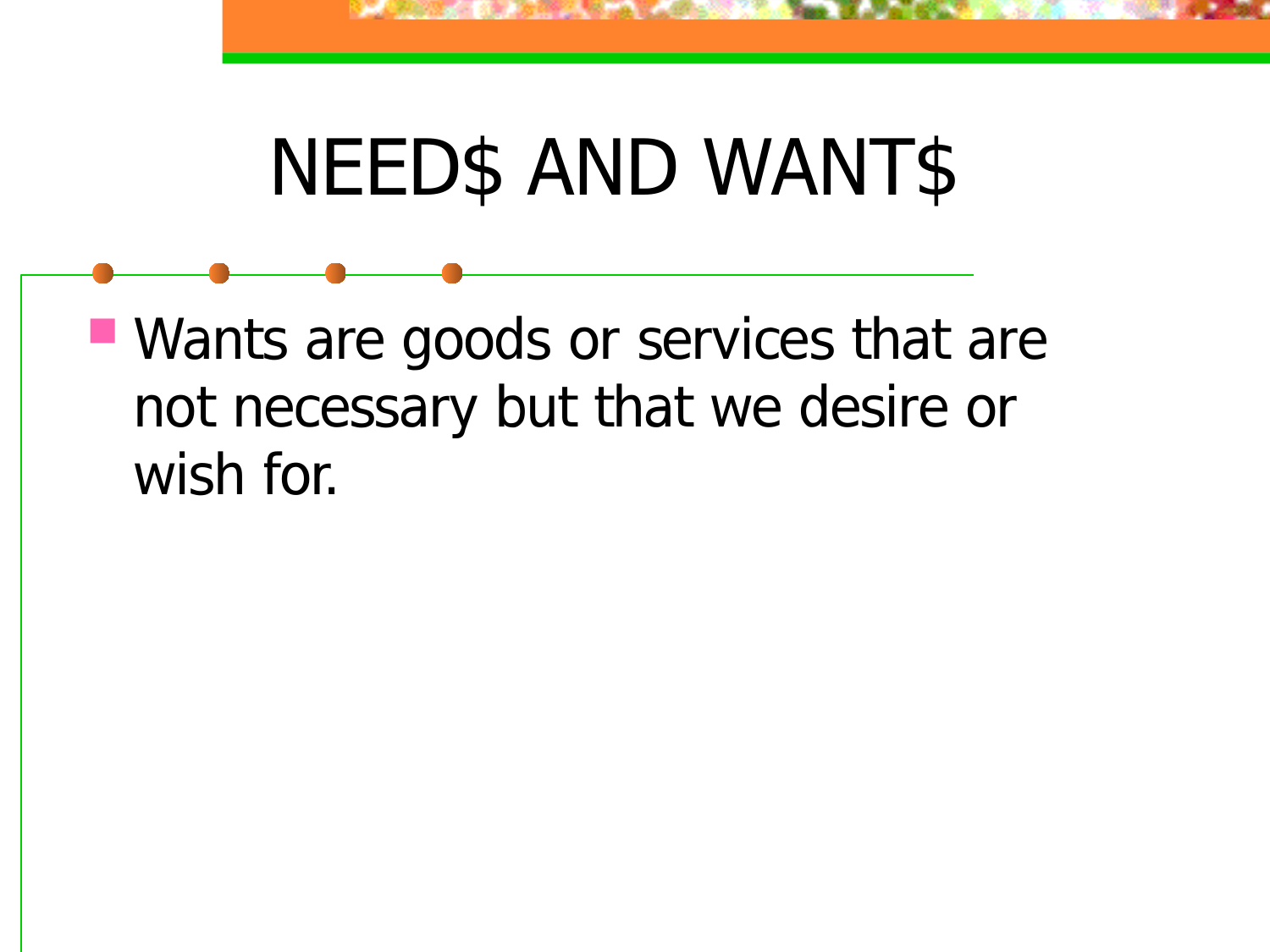

# NEED$ AND WANT$
Wants are goods or services that are not necessary but that we desire or wish for.